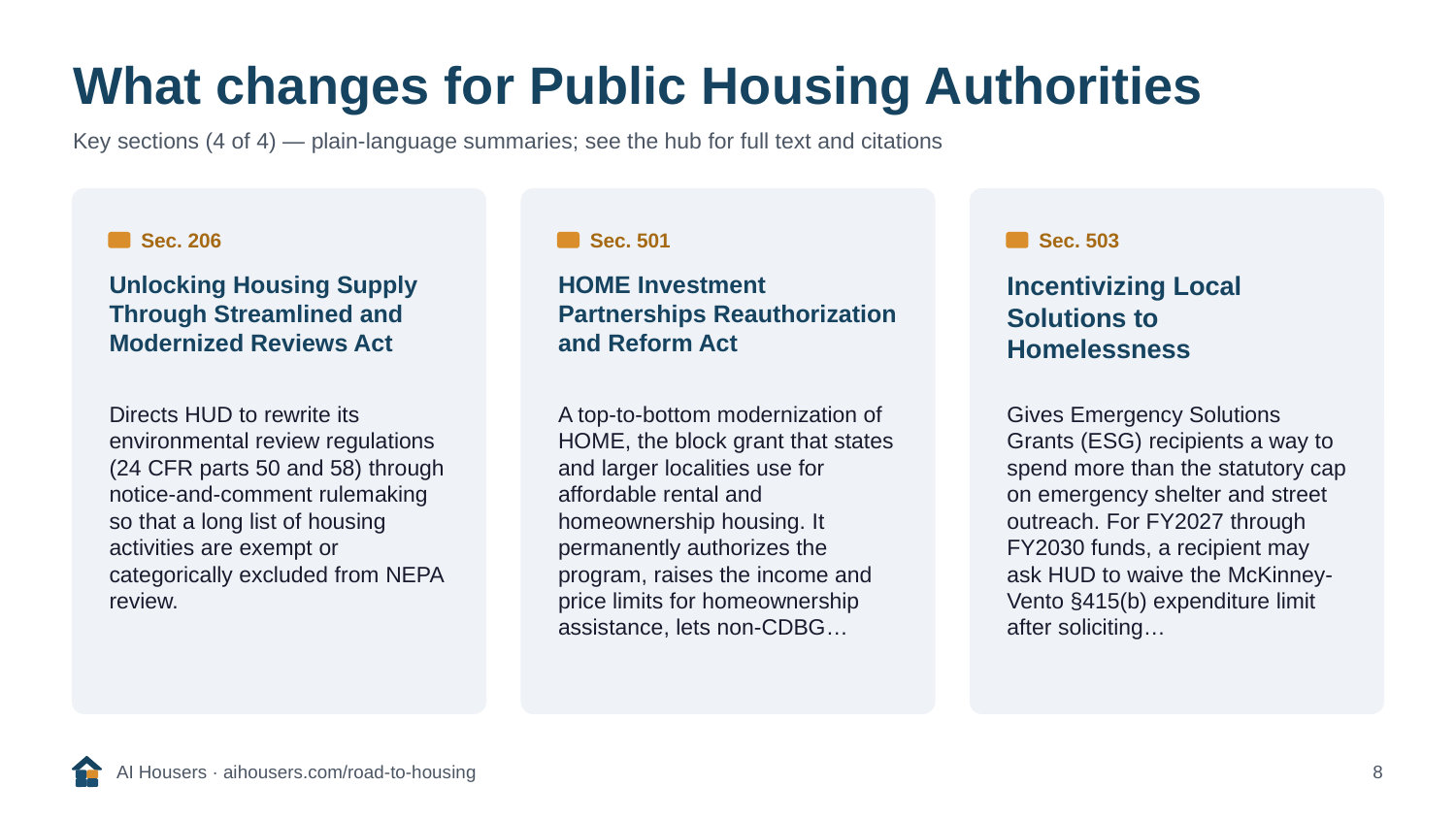

What changes for Public Housing Authorities
Key sections (4 of 4) — plain-language summaries; see the hub for full text and citations

Sec. 206
Sec. 501
Sec. 503

Unlocking Housing Supply Through Streamlined and Modernized Reviews Act
HOME Investment Partnerships Reauthorization and Reform Act
Incentivizing Local Solutions to Homelessness
Directs HUD to rewrite its environmental review regulations (24 CFR parts 50 and 58) through notice-and-comment rulemaking so that a long list of housing activities are exempt or categorically excluded from NEPA review.
A top-to-bottom modernization of HOME, the block grant that states and larger localities use for affordable rental and homeownership housing. It permanently authorizes the program, raises the income and price limits for homeownership assistance, lets non-CDBG…
Gives Emergency Solutions Grants (ESG) recipients a way to spend more than the statutory cap on emergency shelter and street outreach. For FY2027 through FY2030 funds, a recipient may ask HUD to waive the McKinney-Vento §415(b) expenditure limit after soliciting…
AI Housers · aihousers.com/road-to-housing
8